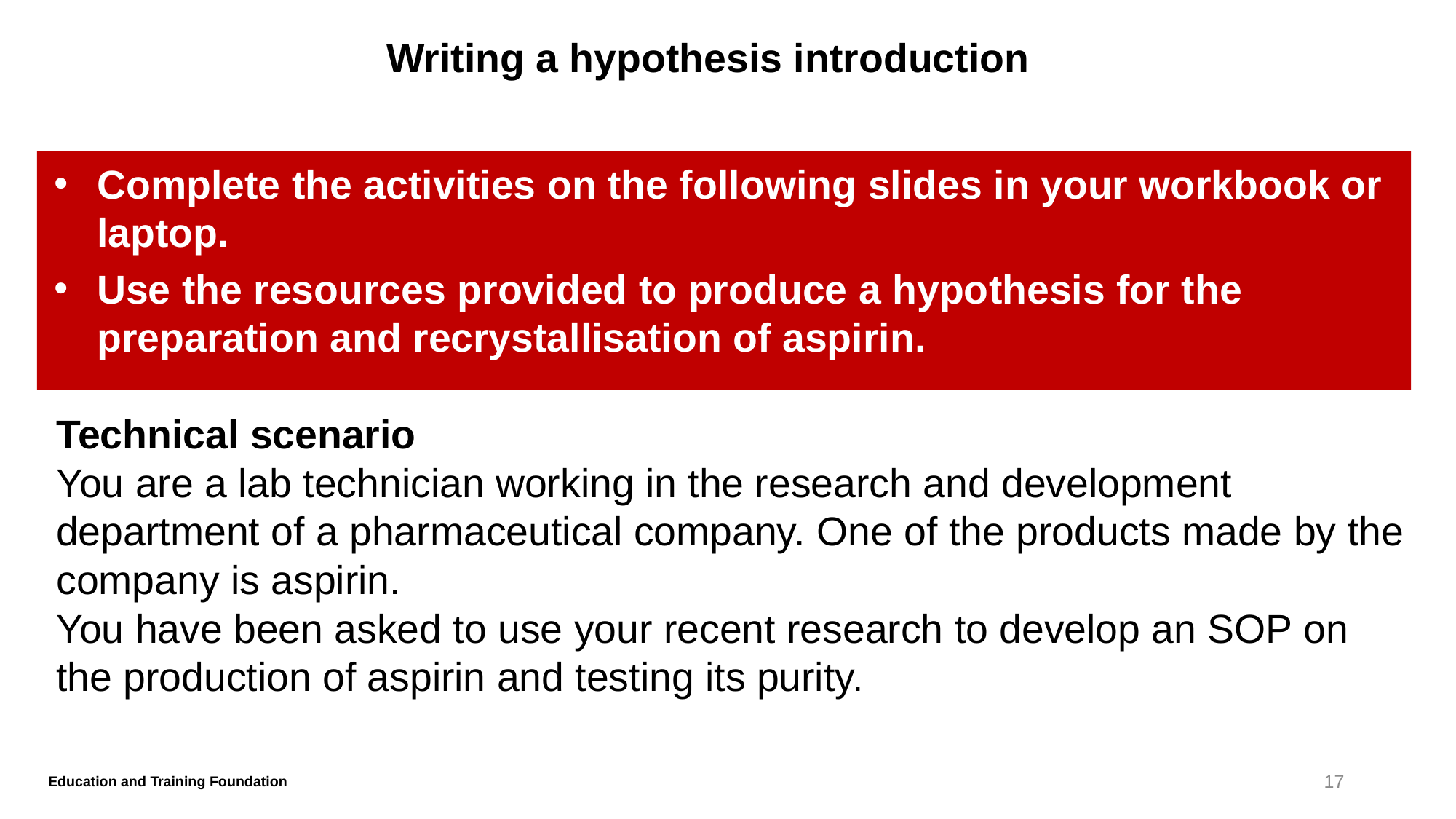

# Writing a hypothesis introduction
Complete the activities on the following slides in your workbook or laptop.
Use the resources provided to produce a hypothesis for the preparation and recrystallisation of aspirin.

Technical scenario​
You are a lab technician working in the research and development department of a pharmaceutical company. One of the products made by the company is aspirin. ​
You have been asked to use your recent research to develop an SOP on the production of aspirin and testing its purity.​
17
Education and Training Foundation